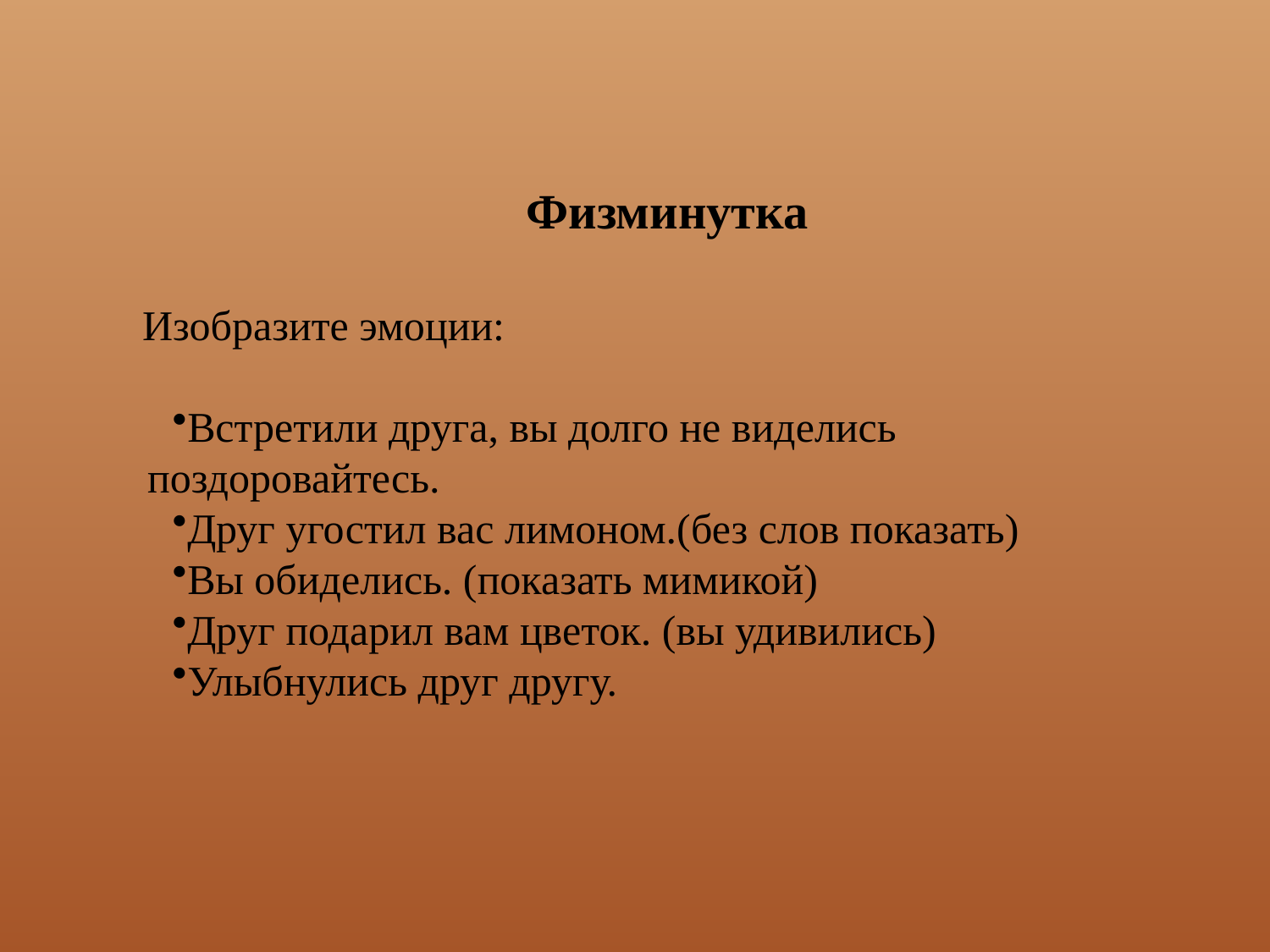

Физминутка

Изобразите эмоции:

Встретили друга, вы долго не виделись поздоровайтесь.
Друг угостил вас лимоном.(без слов показать)
Вы обиделись. (показать мимикой)
Друг подарил вам цветок. (вы удивились)
Улыбнулись друг другу.